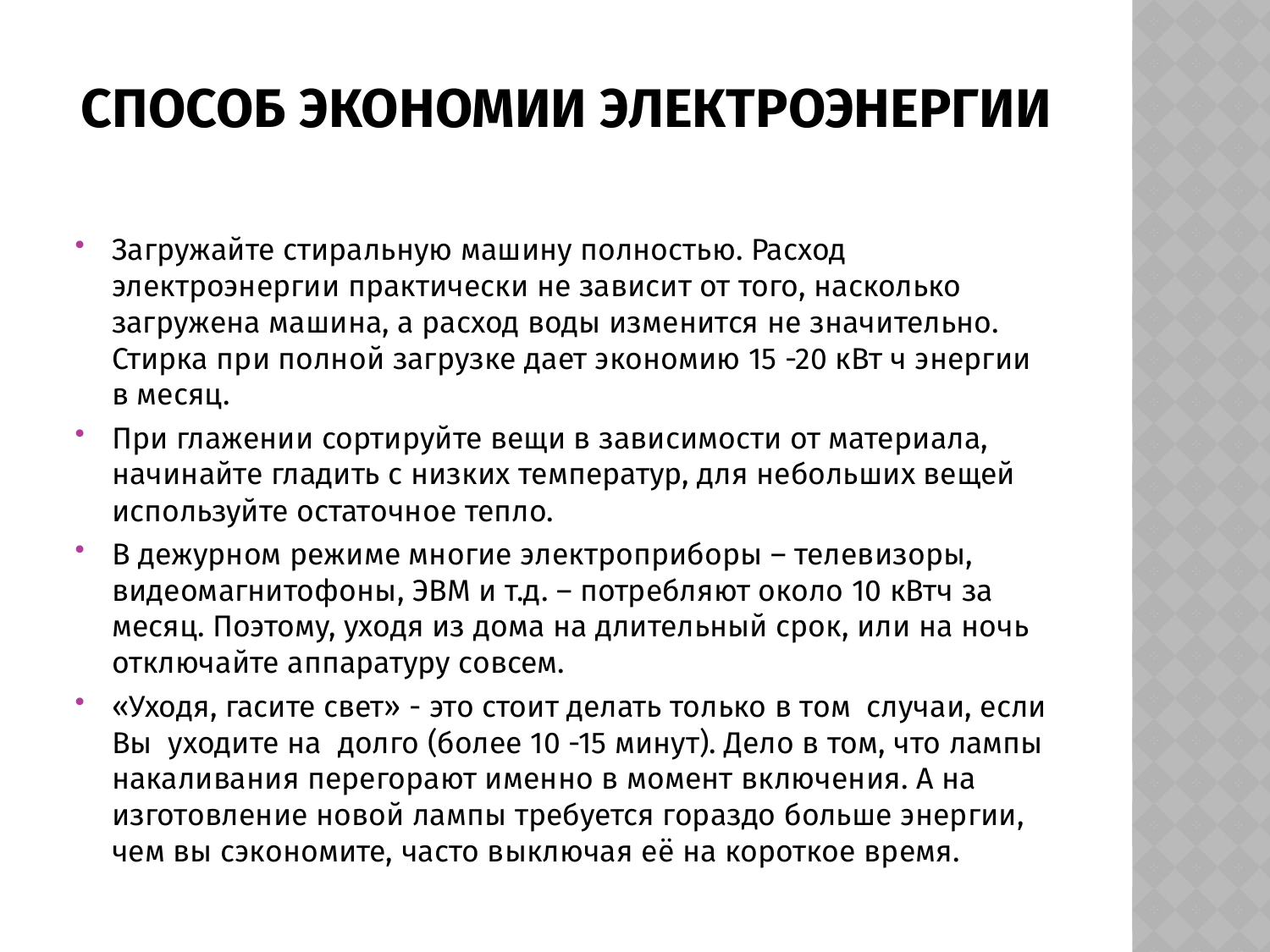

# Способ экономии электроэнергии
Загружайте стиральную машину полностью. Расход электроэнергии практически не зависит от того, насколько загружена машина, а расход воды изменится не значительно. Стирка при полной загрузке дает экономию 15 -20 кВт ч энергии в месяц.
При глажении сортируйте вещи в зависимости от материала, начинайте гладить с низких температур, для небольших вещей используйте остаточное тепло.
В дежурном режиме многие электроприборы – телевизоры, видеомагнитофоны, ЭВМ и т.д. – потребляют около 10 кВтч за месяц. Поэтому, уходя из дома на длительный срок, или на ночь отключайте аппаратуру совсем.
«Уходя, гасите свет» - это стоит делать только в том  случаи, если Вы  уходите на  долго (более 10 -15 минут). Дело в том, что лампы накаливания перегорают именно в момент включения. А на изготовление новой лампы требуется гораздо больше энергии, чем вы сэкономите, часто выключая её на короткое время.